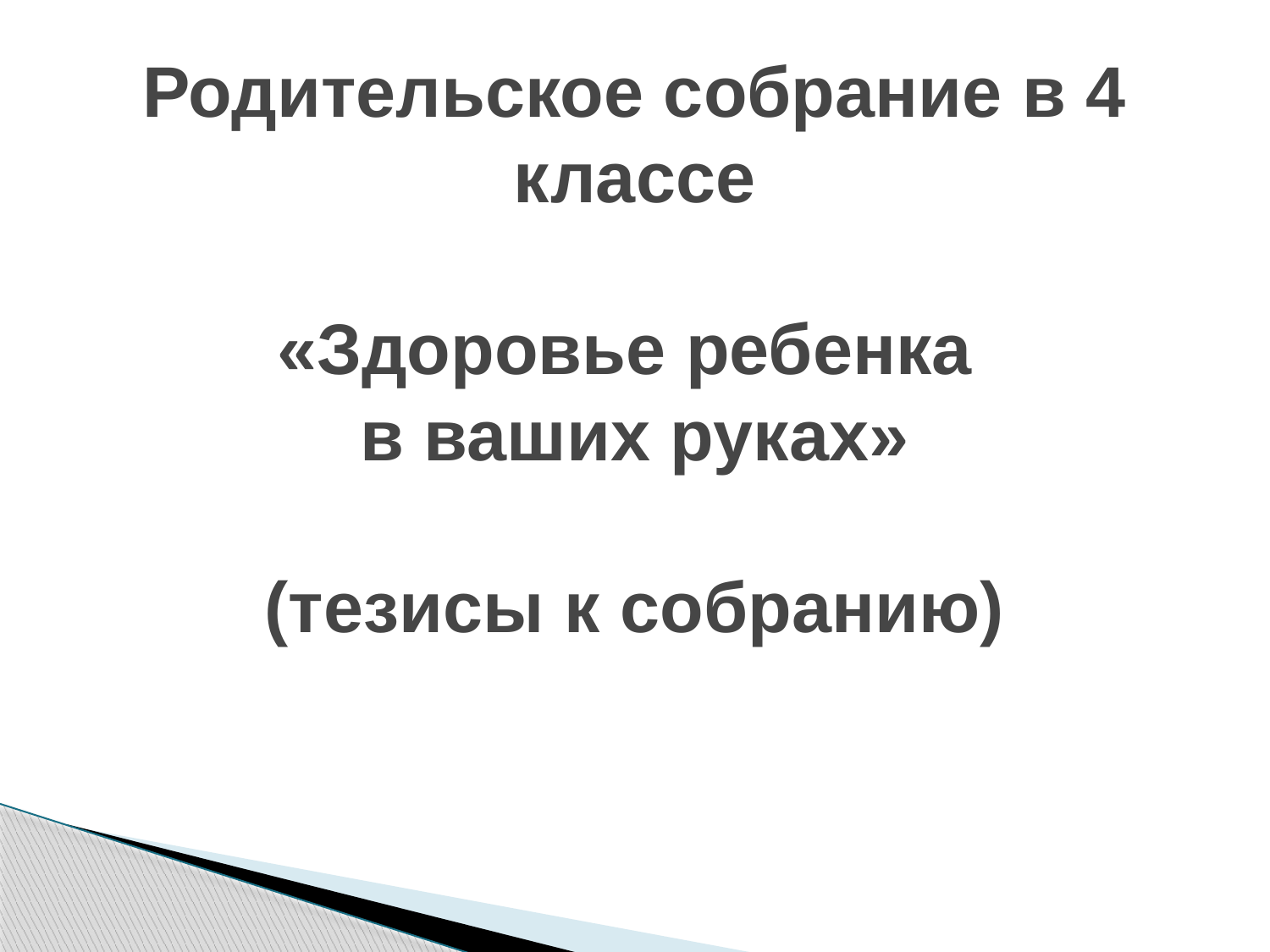

# Родительское собрание в 4 классе «Здоровье ребенка в ваших руках» (тезисы к собранию)